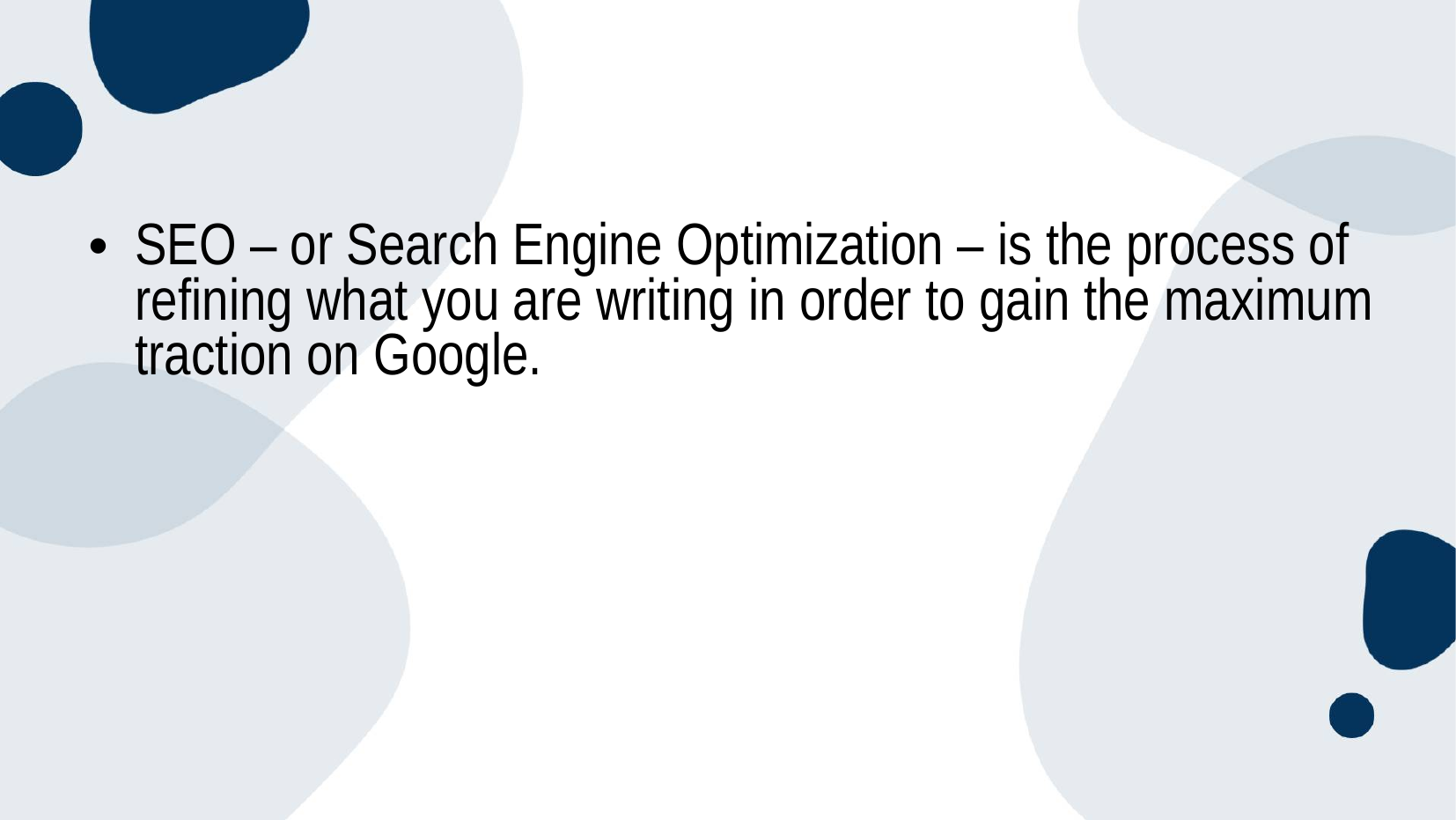

SEO – or Search Engine Optimization – is the process of refining what you are writing in order to gain the maximum traction on Google.